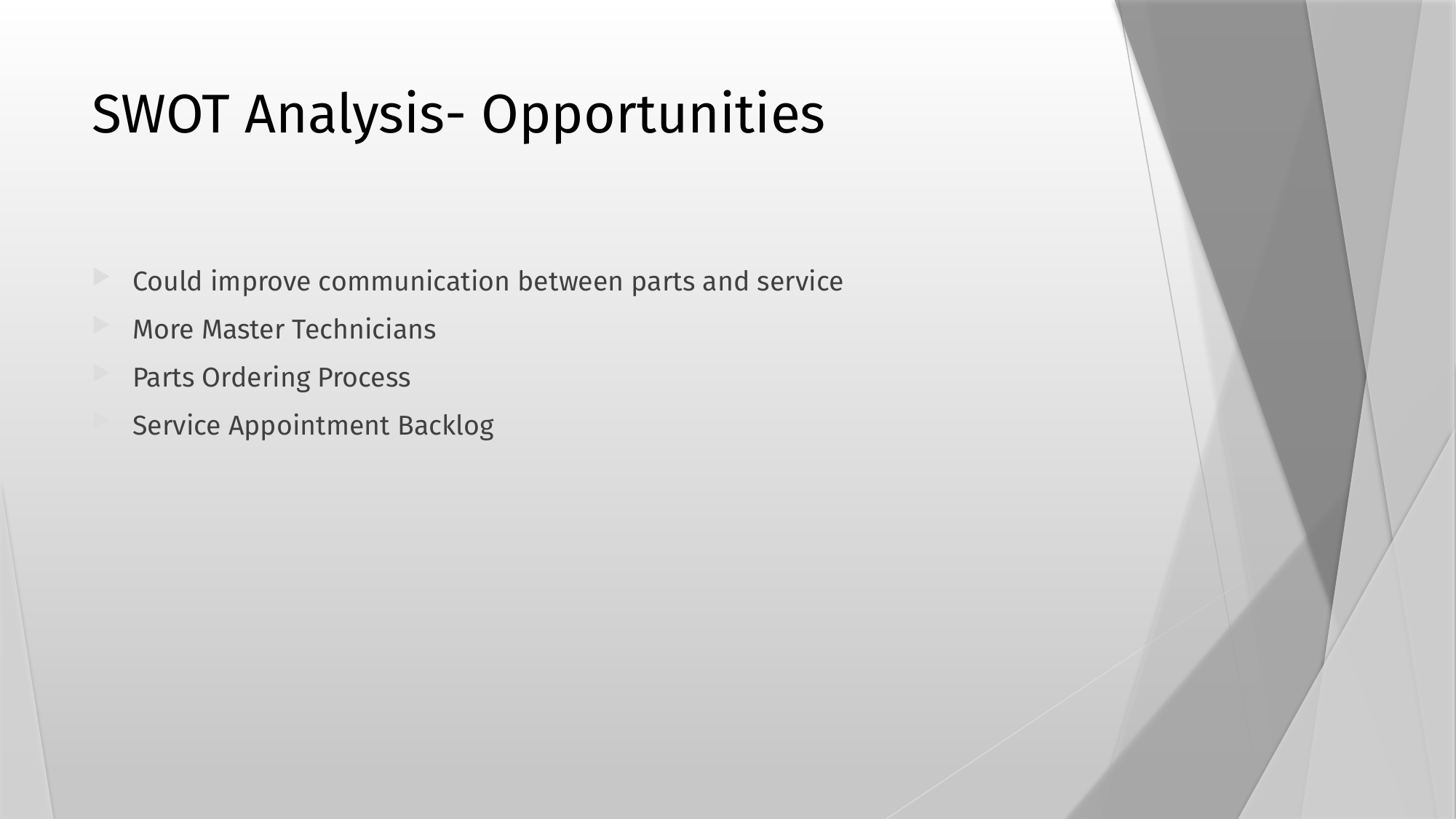

# SWOT Analysis- Opportunities
Could improve communication between parts and service
More Master Technicians
Parts Ordering Process
Service Appointment Backlog